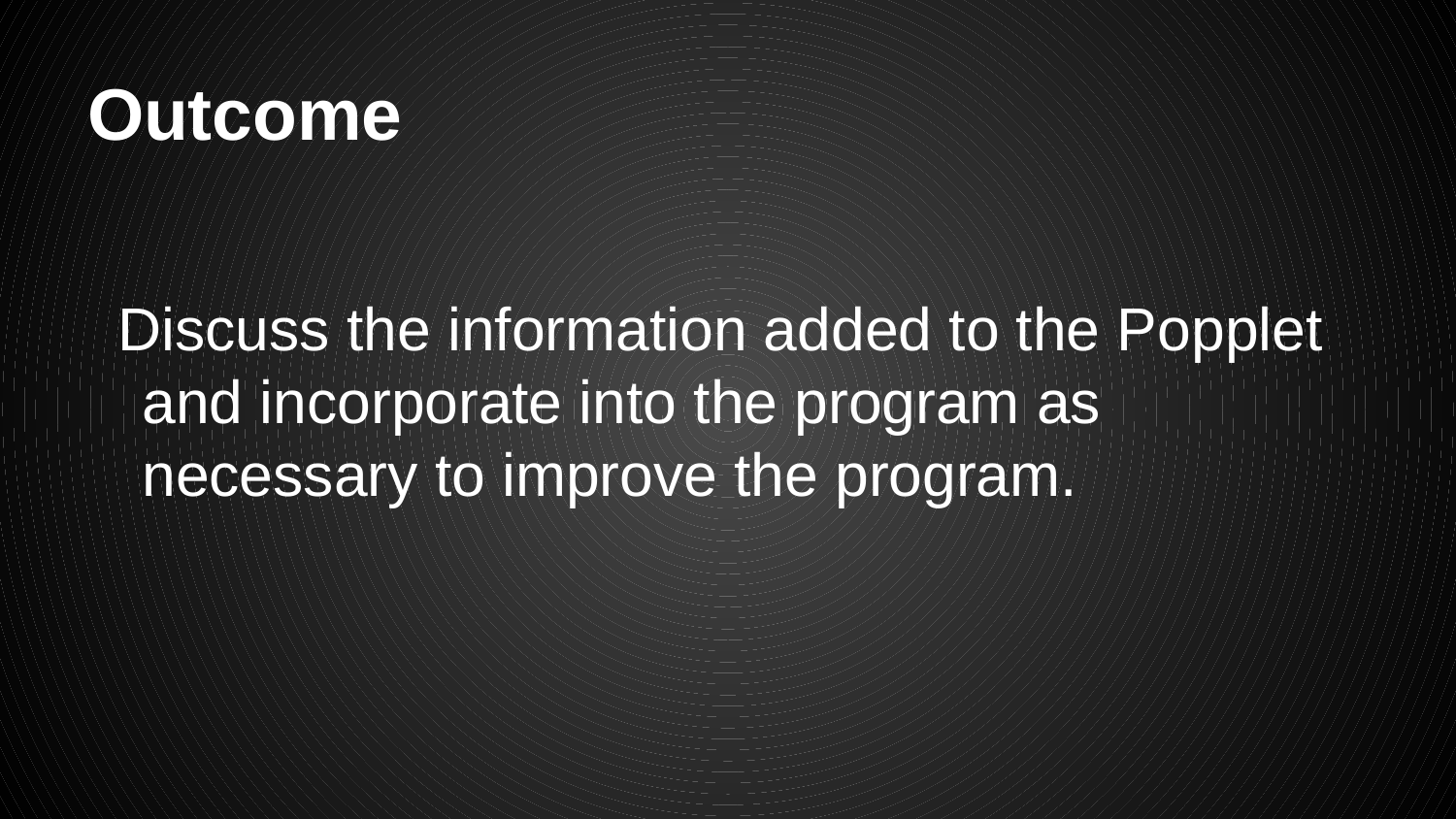

# Outcome

Discuss the information added to the Popplet and incorporate into the program as necessary to improve the program.